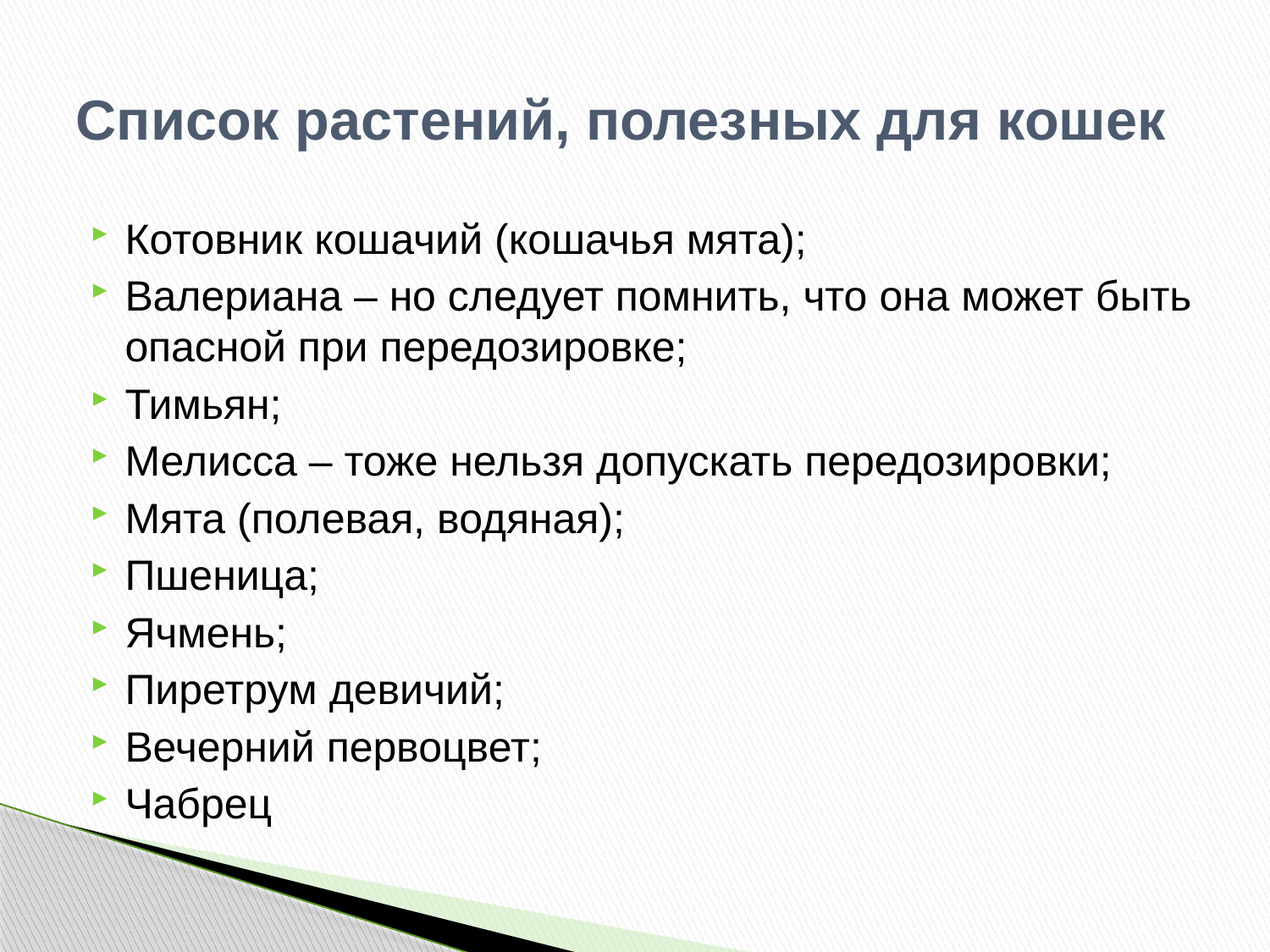

# Список растений, полезных для кошек
Котовник кошачий (кошачья мята);
Валериана – но следует помнить, что она может быть опасной при передозировке;
Тимьян;
Мелисса – тоже нельзя допускать передозировки;
Мята (полевая, водяная);
Пшеница;
Ячмень;
Пиретрум девичий;
Вечерний первоцвет;
Чабрец